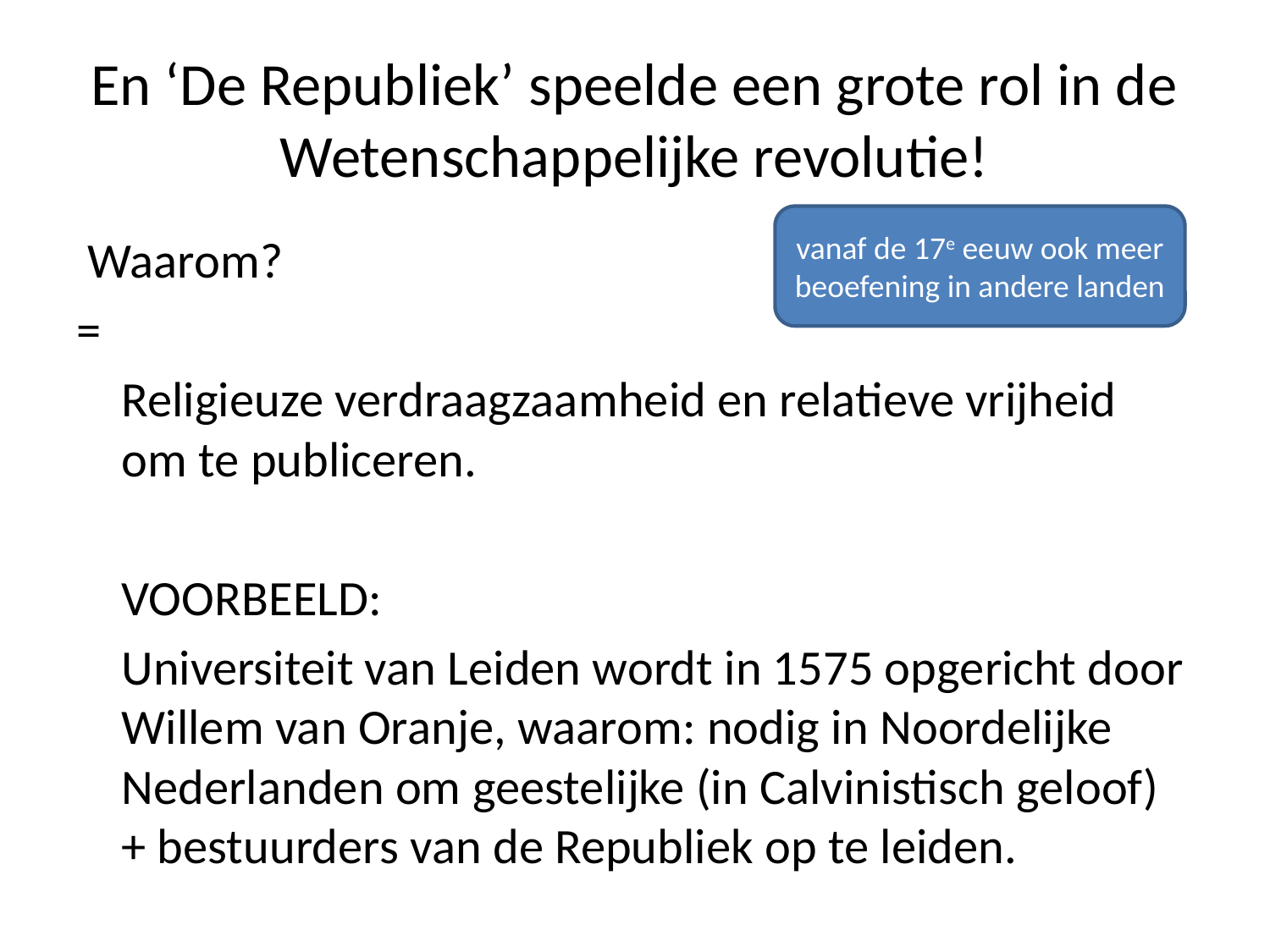

# En ‘De Republiek’ speelde een grote rol in de Wetenschappelijke revolutie!
vanaf de 17e eeuw ook meer beoefening in andere landen
 Waarom?
=
	Religieuze verdraagzaamheid en relatieve vrijheid om te publiceren.

	VOORBEELD:
	Universiteit van Leiden wordt in 1575 opgericht door Willem van Oranje, waarom: nodig in Noordelijke Nederlanden om geestelijke (in Calvinistisch geloof) + bestuurders van de Republiek op te leiden.